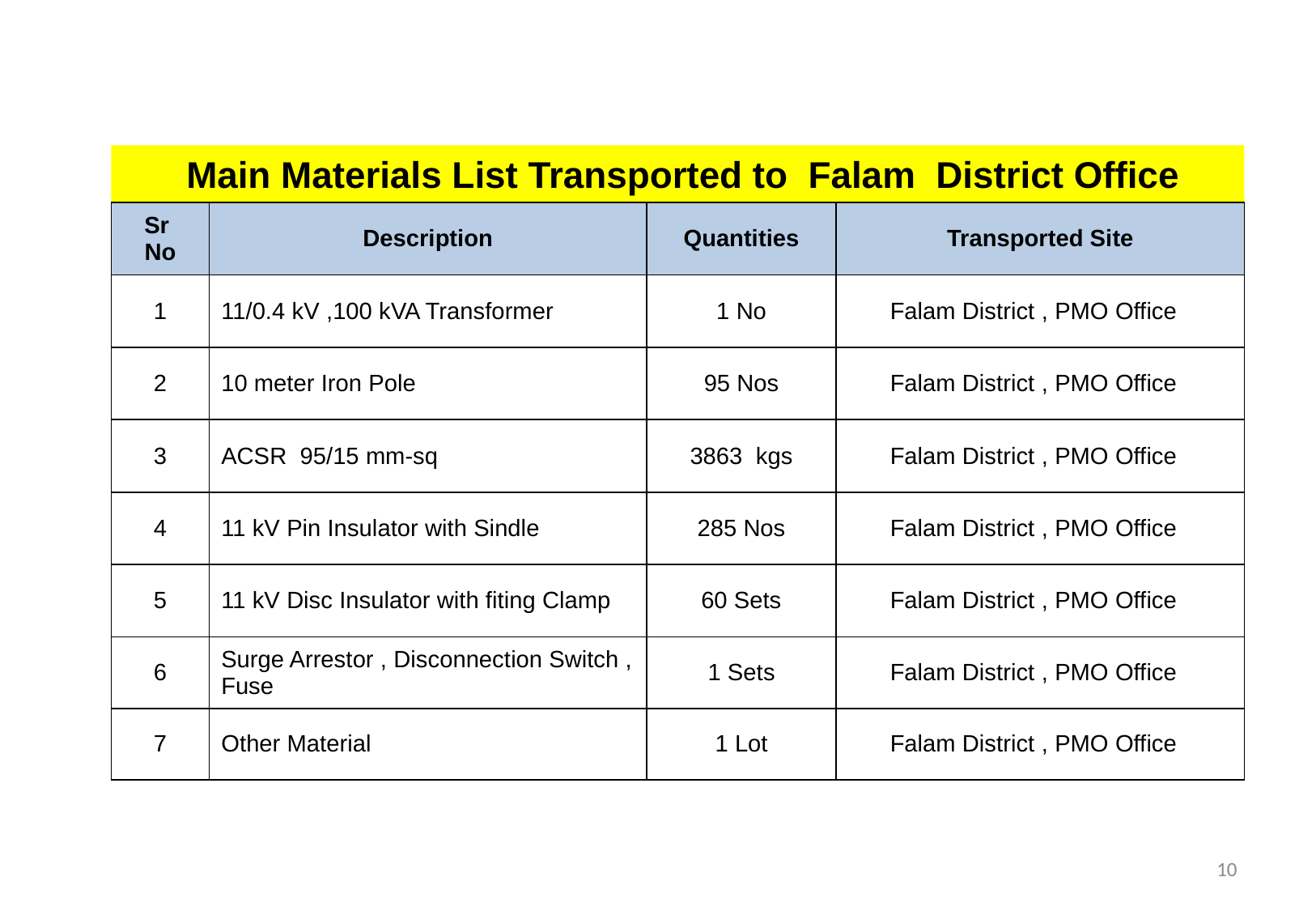

Main Materials List Transported to  Falam  District Office
| Sr No | Description | Quantities | Transported Site |
| --- | --- | --- | --- |
| 1 | 11/0.4 kV ,100 kVA Transformer | 1 No | Falam District , PMO Office |
| 2 | 10 meter Iron Pole | 95 Nos | Falam District , PMO Office |
| 3 | ACSR 95/15 mm-sq | 3863 kgs | Falam District , PMO Office |
| 4 | 11 kV Pin Insulator with Sindle | 285 Nos | Falam District , PMO Office |
| 5 | 11 kV Disc Insulator with fiting Clamp | 60 Sets | Falam District , PMO Office |
| 6 | Surge Arrestor , Disconnection Switch , Fuse | 1 Sets | Falam District , PMO Office |
| 7 | Other Material | 1 Lot | Falam District , PMO Office |
10